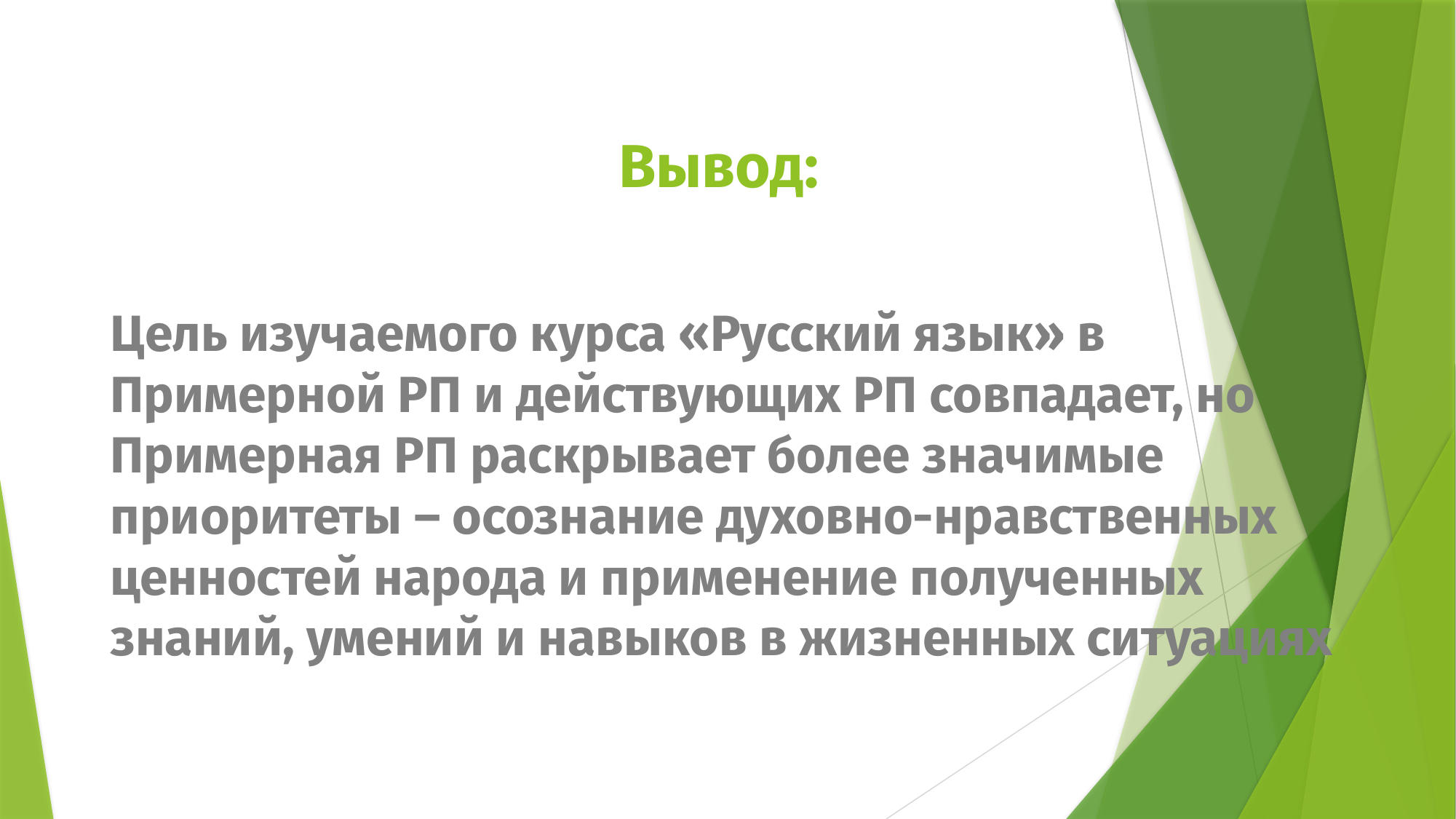

# Вывод:
Цель изучаемого курса «Русский язык» в Примерной РП и действующих РП совпадает, но Примерная РП раскрывает более значимые приоритеты – осознание духовно-нравственных ценностей народа и применение полученных знаний, умений и навыков в жизненных ситуациях